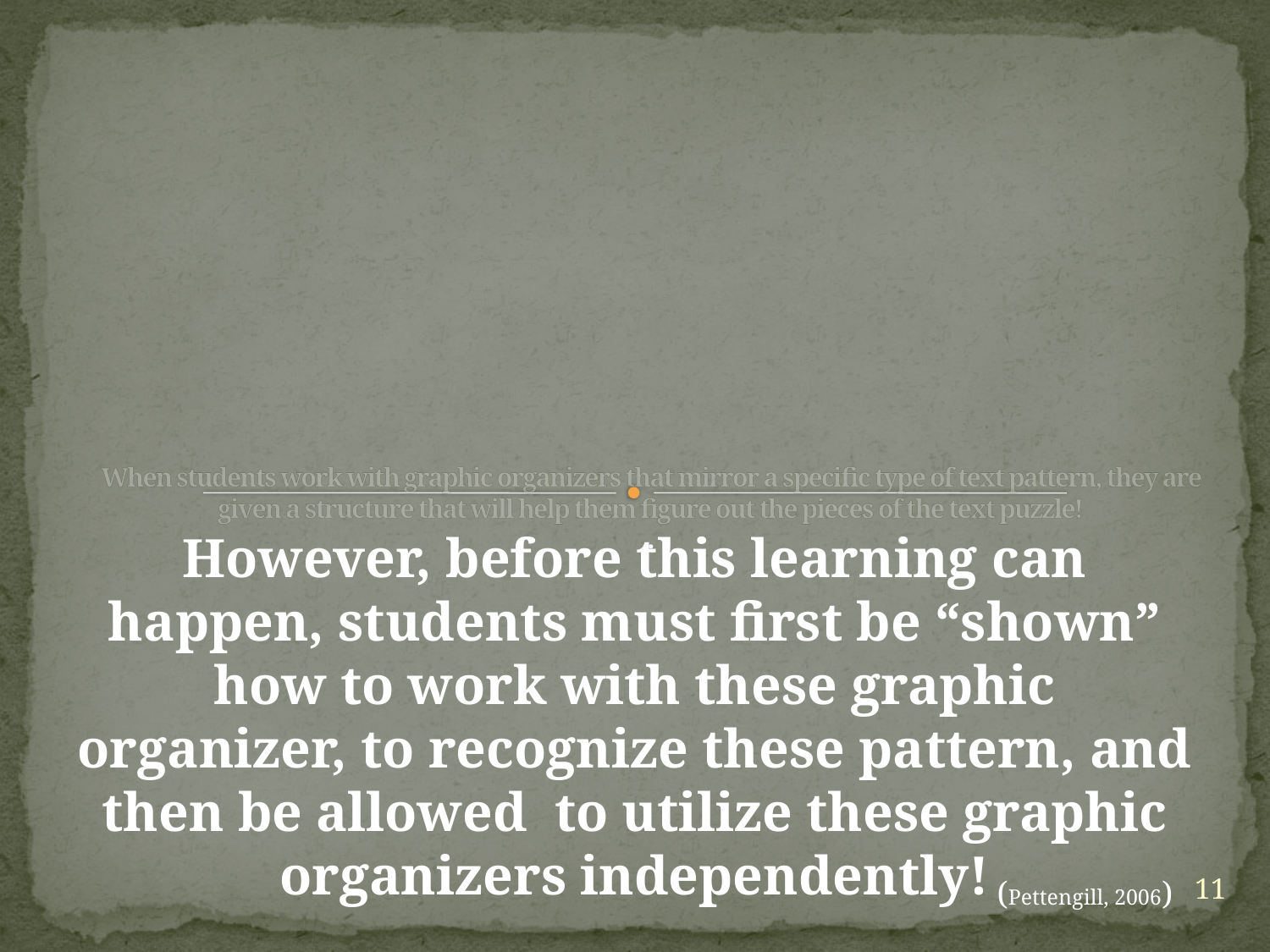

# When students work with graphic organizers that mirror a specific type of text pattern, they are given a structure that will help them figure out the pieces of the text puzzle! .
However, before this learning can happen, students must first be “shown” how to work with these graphic organizer, to recognize these pattern, and then be allowed  to utilize these graphic organizers independently!
11
(Pettengill, 2006)